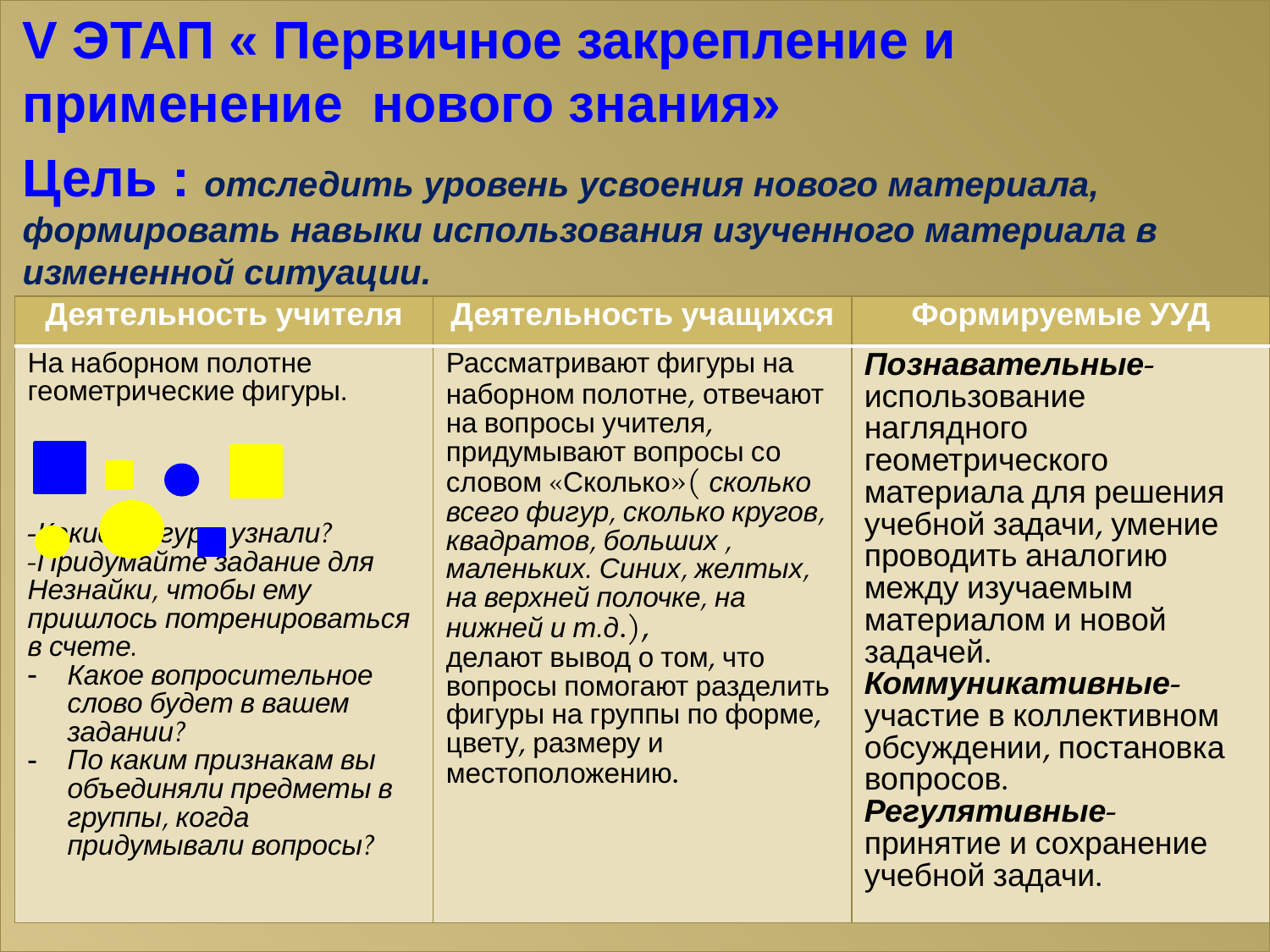

V ЭТАП « Первичное закрепление и применение  нового знания»
Цель : отследить уровень усвоения нового материала, формировать навыки использования изученного материала в измененной ситуации.

| Деятельность учителя | Деятельность учащихся | Формируемые УУД |
| --- | --- | --- |
| На наборном полотне геометрические фигуры. -Какие фигуры узнали? -Придумайте задание для Незнайки, чтобы ему пришлось потренироваться в счете. Какое вопросительное слово будет в вашем задании? По каким признакам вы объединяли предметы в группы, когда придумывали вопросы? | Рассматривают фигуры на наборном полотне, отвечают на вопросы учителя, придумывают вопросы со словом «Сколько»( сколько всего фигур, сколько кругов, квадратов, больших , маленьких. Синих, желтых, на верхней полочке, на нижней и т.д.), делают вывод о том, что вопросы помогают разделить фигуры на группы по форме, цвету, размеру и местоположению. | Познавательные- использование наглядного геометрического материала для решения учебной задачи, умение проводить аналогию между изучаемым материалом и новой задачей. Коммуникативные- участие в коллективном обсуждении, постановка вопросов. Регулятивные- принятие и сохранение учебной задачи. |